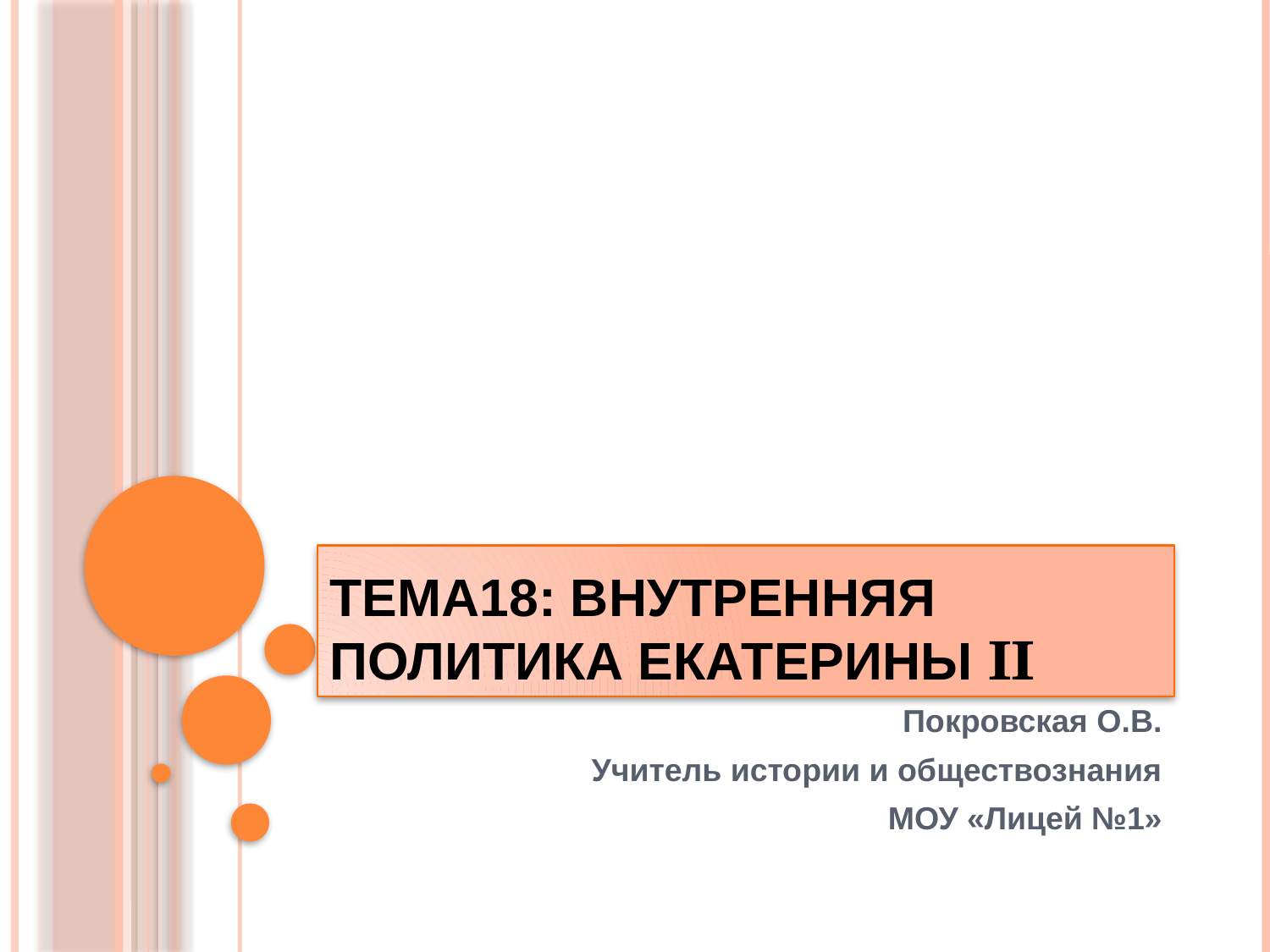

# Тема18: Внутренняя политика Екатерины II
Покровская О.В.
Учитель истории и обществознания
МОУ «Лицей №1»